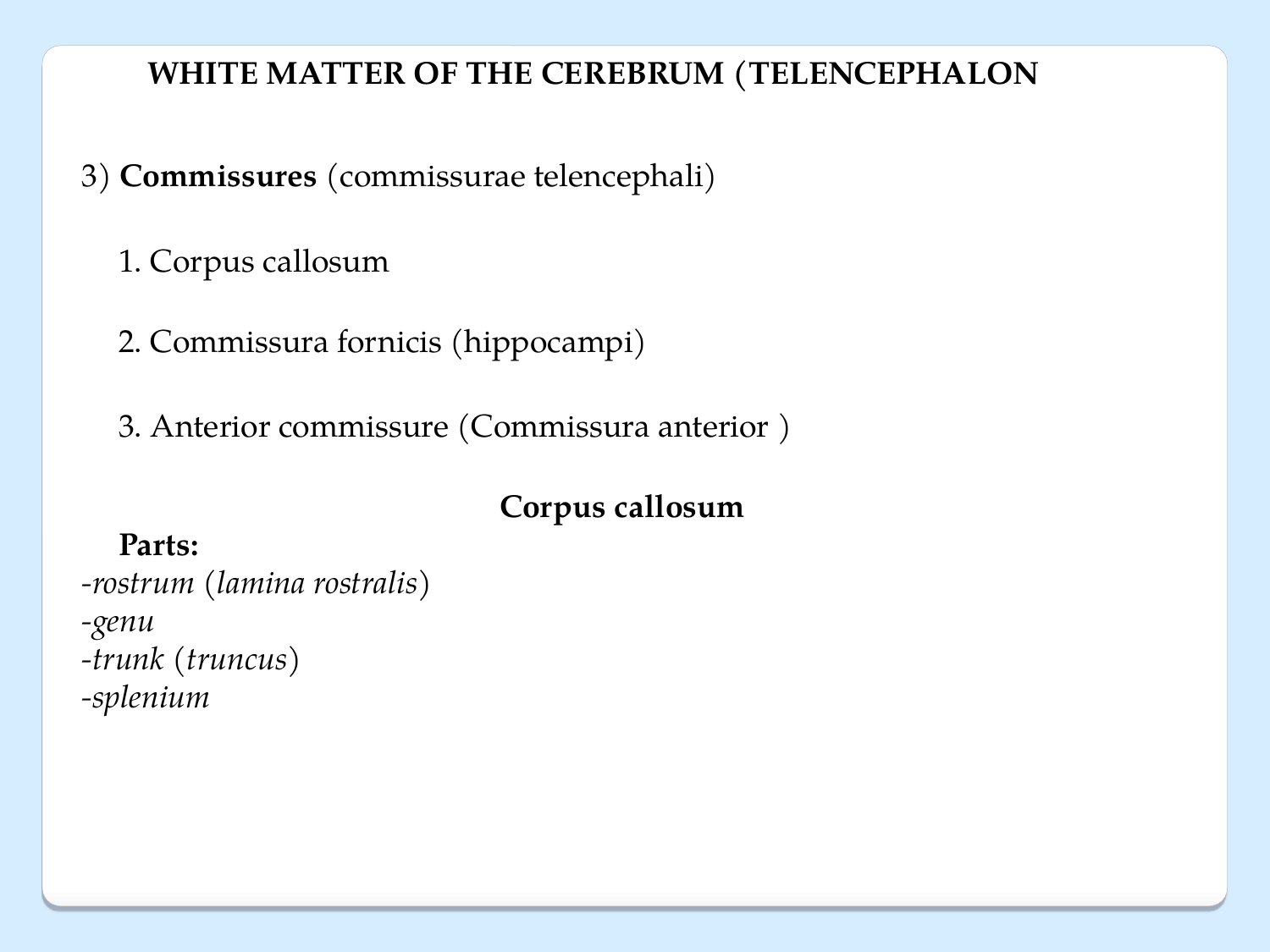

WHITE MATTER OF THE CEREBRUM (TELENCEPHALON
3) Commissures (commissurae telencephali)

	1. Corpus callosum
	2. Commissura fornicis (hippocampi)

	3. Anterior commissure (Commissura anterior )

				Corpus callosum
Parts:
-rostrum (lamina rostralis)
-genu
-trunk (truncus)
-splenium